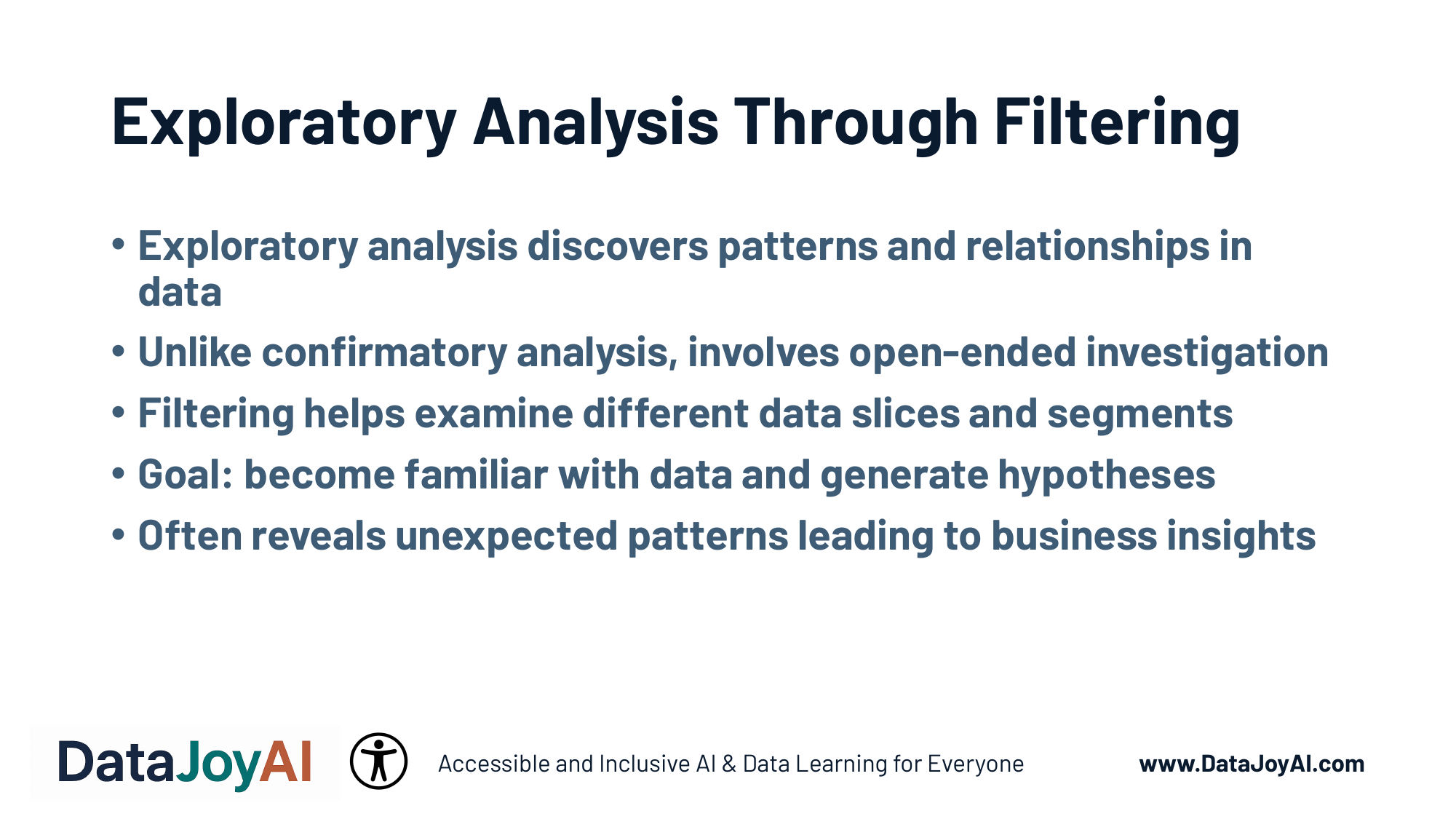

# Exploratory Analysis Through Filtering
Exploratory analysis discovers patterns and relationships in data
Unlike confirmatory analysis, involves open-ended investigation
Filtering helps examine different data slices and segments
Goal: become familiar with data and generate hypotheses
Often reveals unexpected patterns leading to business insights